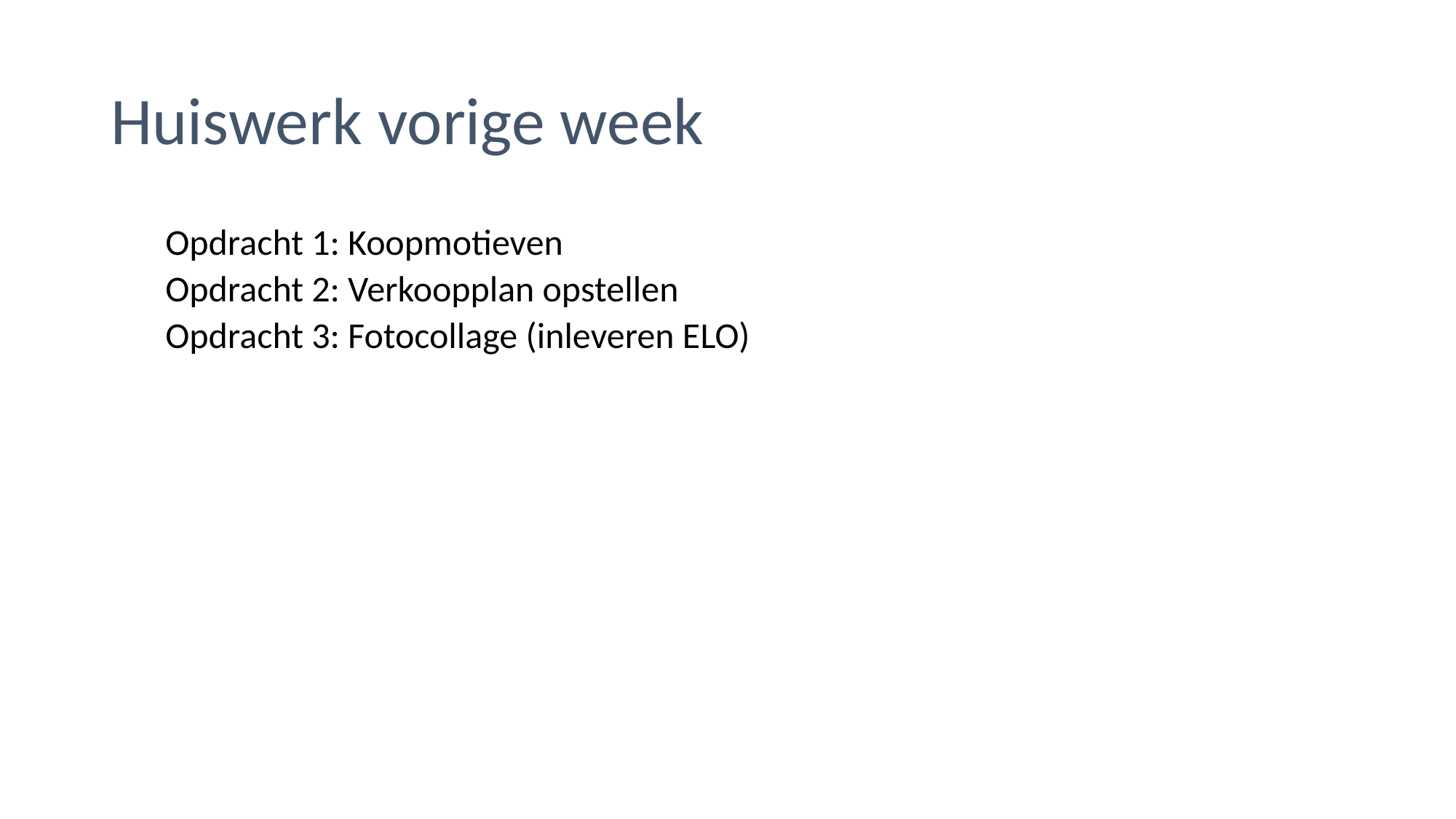

# Huiswerk vorige week
Opdracht 1: Koopmotieven
Opdracht 2: Verkoopplan opstellen
Opdracht 3: Fotocollage (inleveren ELO)